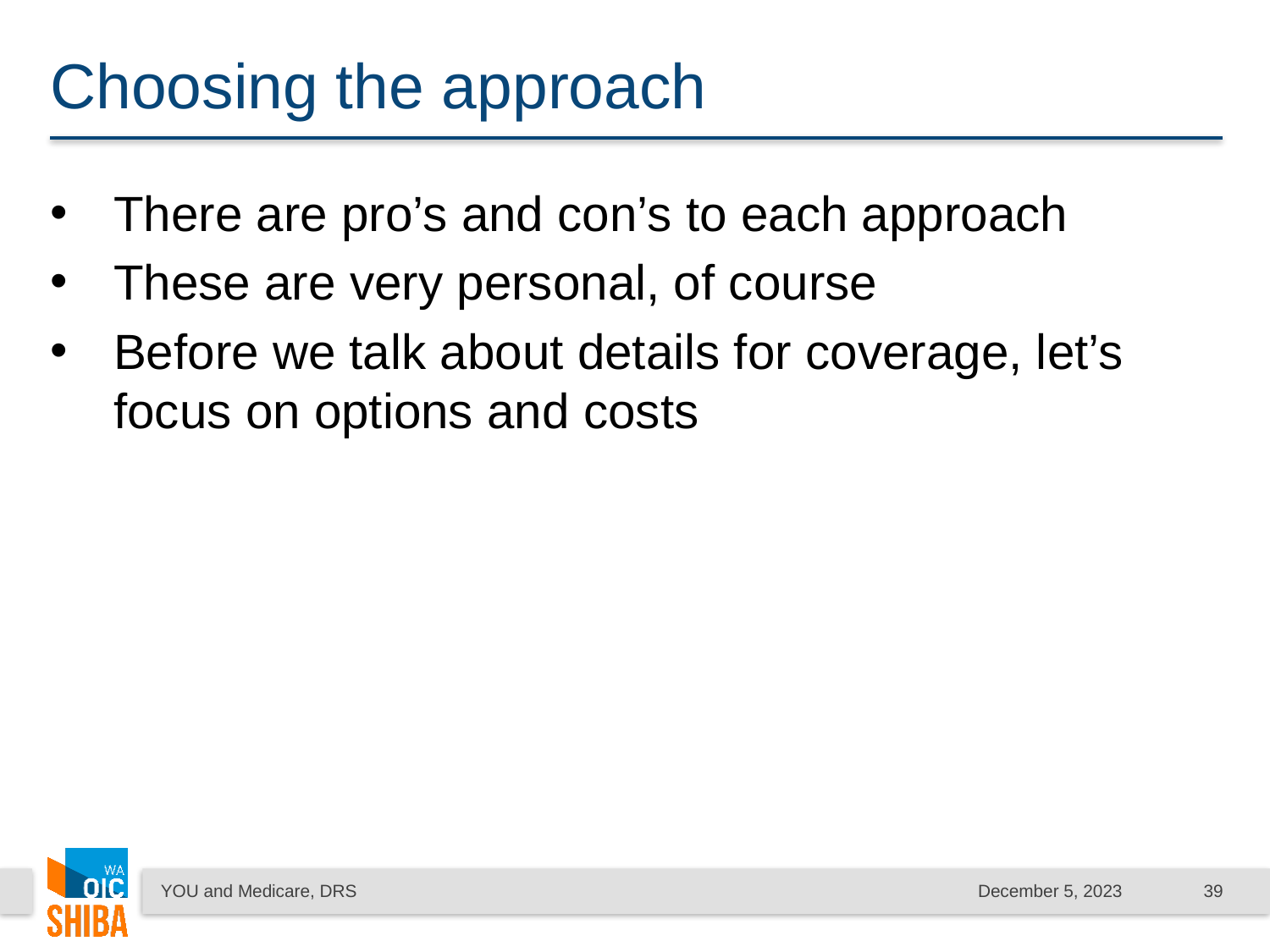

# Choosing the approach
There are pro’s and con’s to each approach
These are very personal, of course
Before we talk about details for coverage, let’s focus on options and costs

YOU and Medicare, DRS
December 5, 2023
39